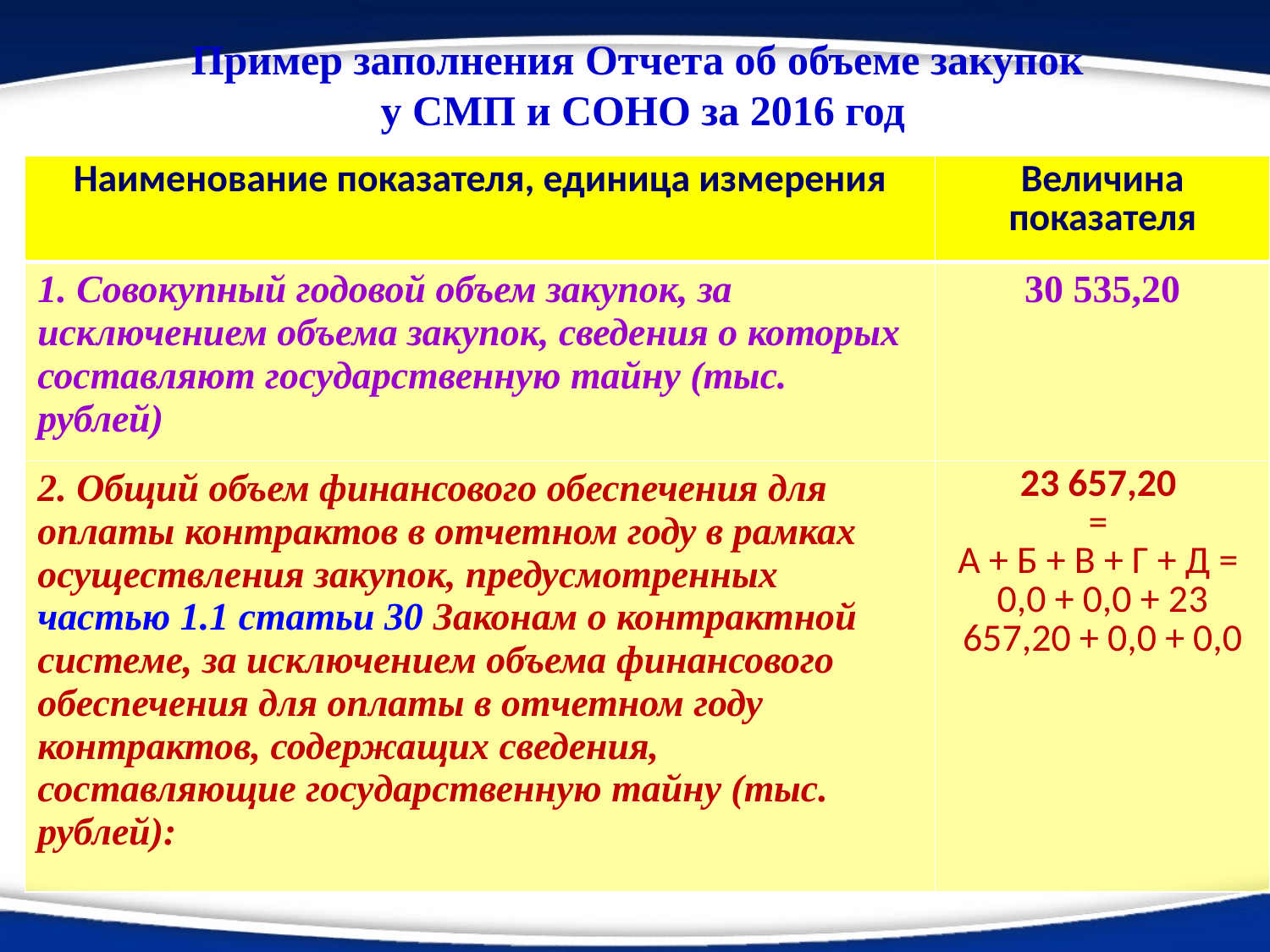

Пример заполнения Отчета об объеме закупок
у СМП и СОНО за 2016 год
| Наименование показателя, единица измерения | Величина показателя |
| --- | --- |
| 1. Совокупный годовой объем закупок, за исключением объема закупок, сведения о которых составляют государственную тайну (тыс. рублей) | 30 535,20 |
| 2. Общий объем финансового обеспечения для оплаты контрактов в отчетном году в рамках осуществления закупок, предусмотренных частью 1.1 статьи 30 Законам о контрактной системе, за исключением объема финансового обеспечения для оплаты в отчетном году контрактов, содержащих сведения, составляющие государственную тайну (тыс. рублей): | 23 657,20 = А + Б + В + Г + Д = 0,0 + 0,0 + 23 657,20 + 0,0 + 0,0 |